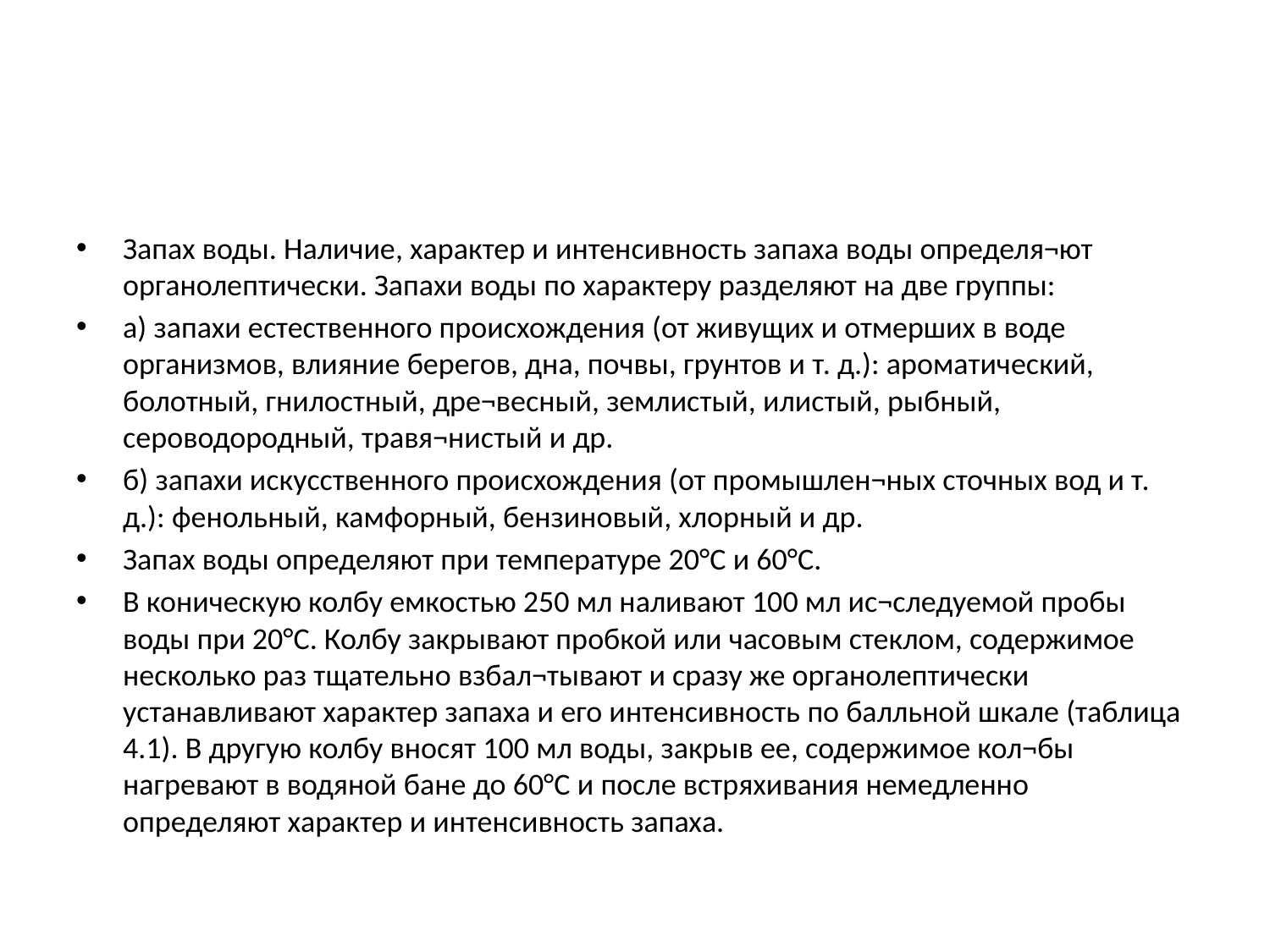

#
Запах воды. Наличие, характер и интенсивность запаха воды определя¬ют органолептически. Запахи воды по характеру разделяют на две группы:
а) запахи естественного происхождения (от живущих и отмерших в воде организмов, влияние берегов, дна, почвы, грунтов и т. д.): ароматический, болотный, гнилостный, дре¬весный, землистый, илистый, рыбный, сероводородный, травя¬нистый и др.
б) запахи искусственного происхождения (от промышлен¬ных сточных вод и т. д.): фенольный, камфорный, бензиновый, хлорный и др.
Запах воды определяют при температуре 20°С и 60°С.
В коническую колбу емкостью 250 мл наливают 100 мл ис¬следуемой пробы воды при 20°С. Колбу закрывают пробкой или часовым стеклом, содержимое несколько раз тщательно взбал¬тывают и сразу же органолептически устанавливают характер запаха и его интенсивность по балльной шкале (таблица 4.1). В другую колбу вносят 100 мл воды, закрыв ее, содержимое кол¬бы нагревают в водяной бане до 60°С и после встряхивания немедленно определяют характер и интенсивность запаха.